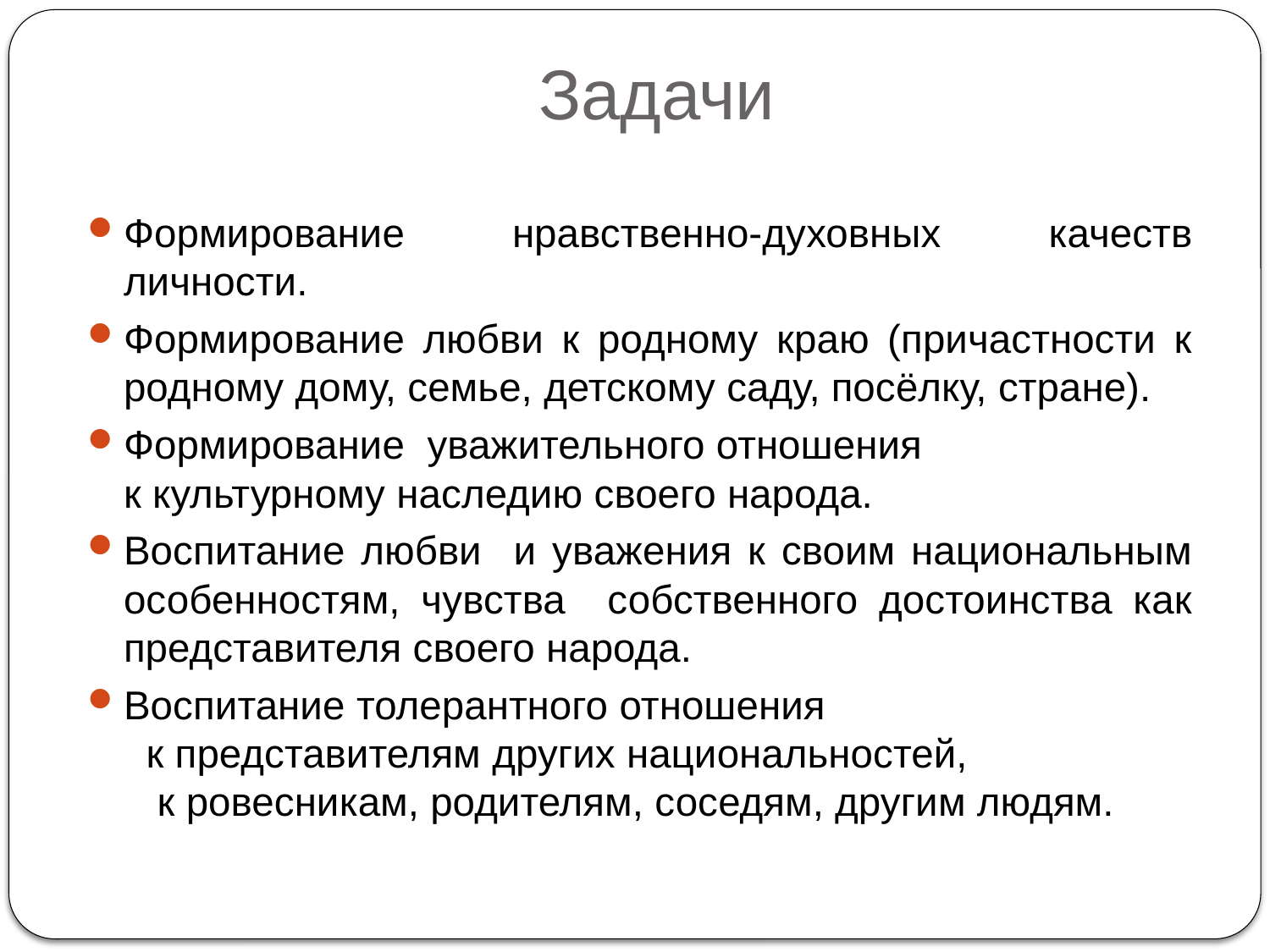

# Задачи
Формирование нравственно-духовных качеств личности.
Формирование любви к родному краю (причастности к родному дому, семье, детскому саду, посёлку, стране).
Формирование  уважительного отношения                         к культурному наследию своего народа.
Воспитание любви  и уважения к своим национальным особенностям, чувства  собственного достоинства как представителя своего народа.
Воспитание толерантного отношения                                   к представителям других национальностей,                        к ровесникам, родителям, соседям, другим людям.